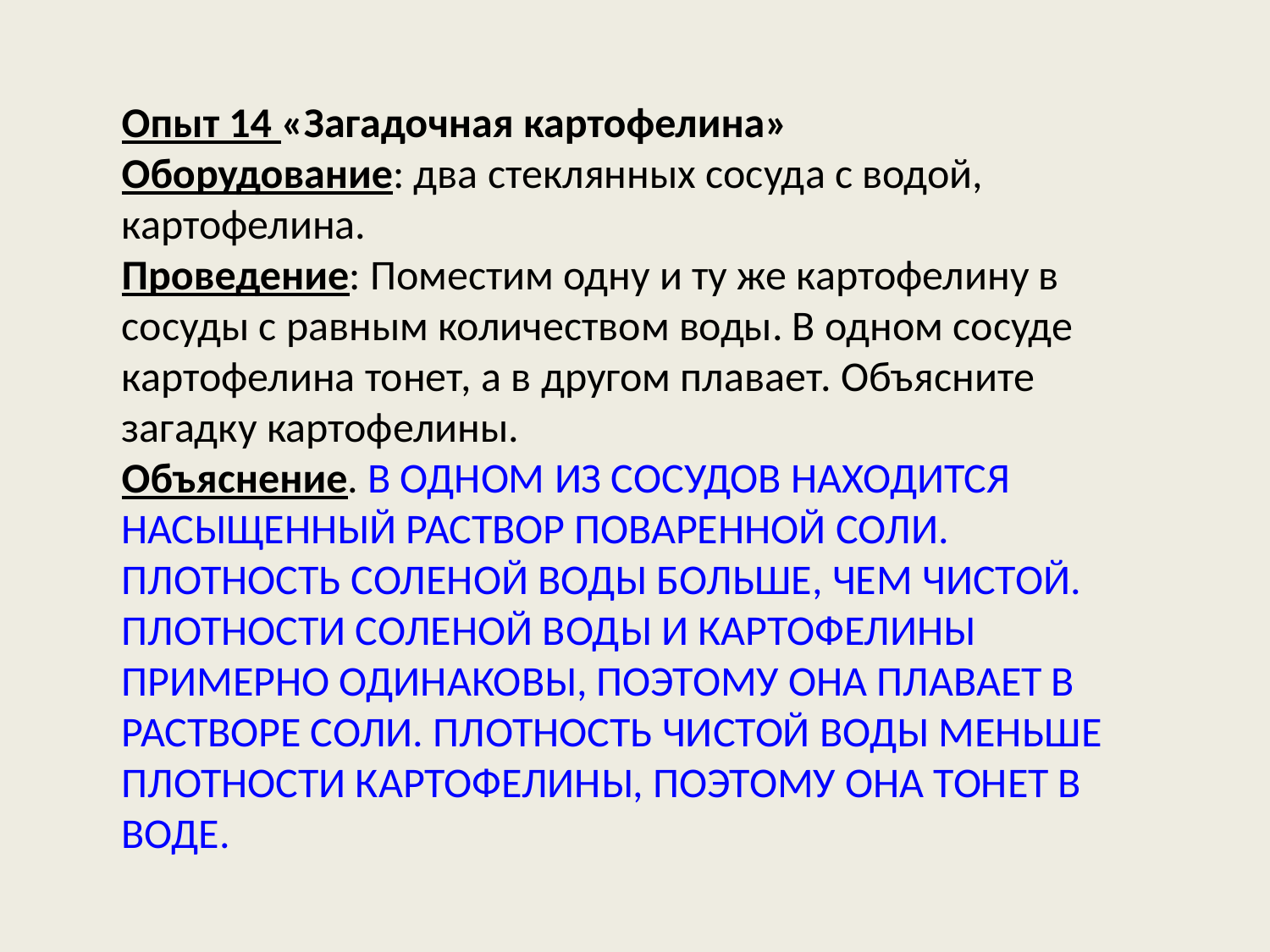

Опыт 14 «Загадочная картофелина»
Оборудование: два стеклянных сосуда с водой, картофелина.
Проведение: Поместим одну и ту же картофелину в сосуды с равным количеством воды. В одном сосуде картофелина тонет, а в другом плавает. Объясните загадку картофелины.
Объяснение. В ОДНОМ ИЗ СОСУДОВ НАХОДИТСЯ НАСЫЩЕННЫЙ РАСТВОР ПОВАРЕННОЙ СОЛИ. ПЛОТНОСТЬ СОЛЕНОЙ ВОДЫ БОЛЬШЕ, ЧЕМ ЧИСТОЙ. ПЛОТНОСТИ СОЛЕНОЙ ВОДЫ И КАРТОФЕЛИНЫ ПРИМЕРНО ОДИНАКОВЫ, ПОЭТОМУ ОНА ПЛАВАЕТ В РАСТВОРЕ СОЛИ. ПЛОТНОСТЬ ЧИСТОЙ ВОДЫ МЕНЬШЕ ПЛОТНОСТИ КАРТОФЕЛИНЫ, ПОЭТОМУ ОНА ТОНЕТ В ВОДЕ.